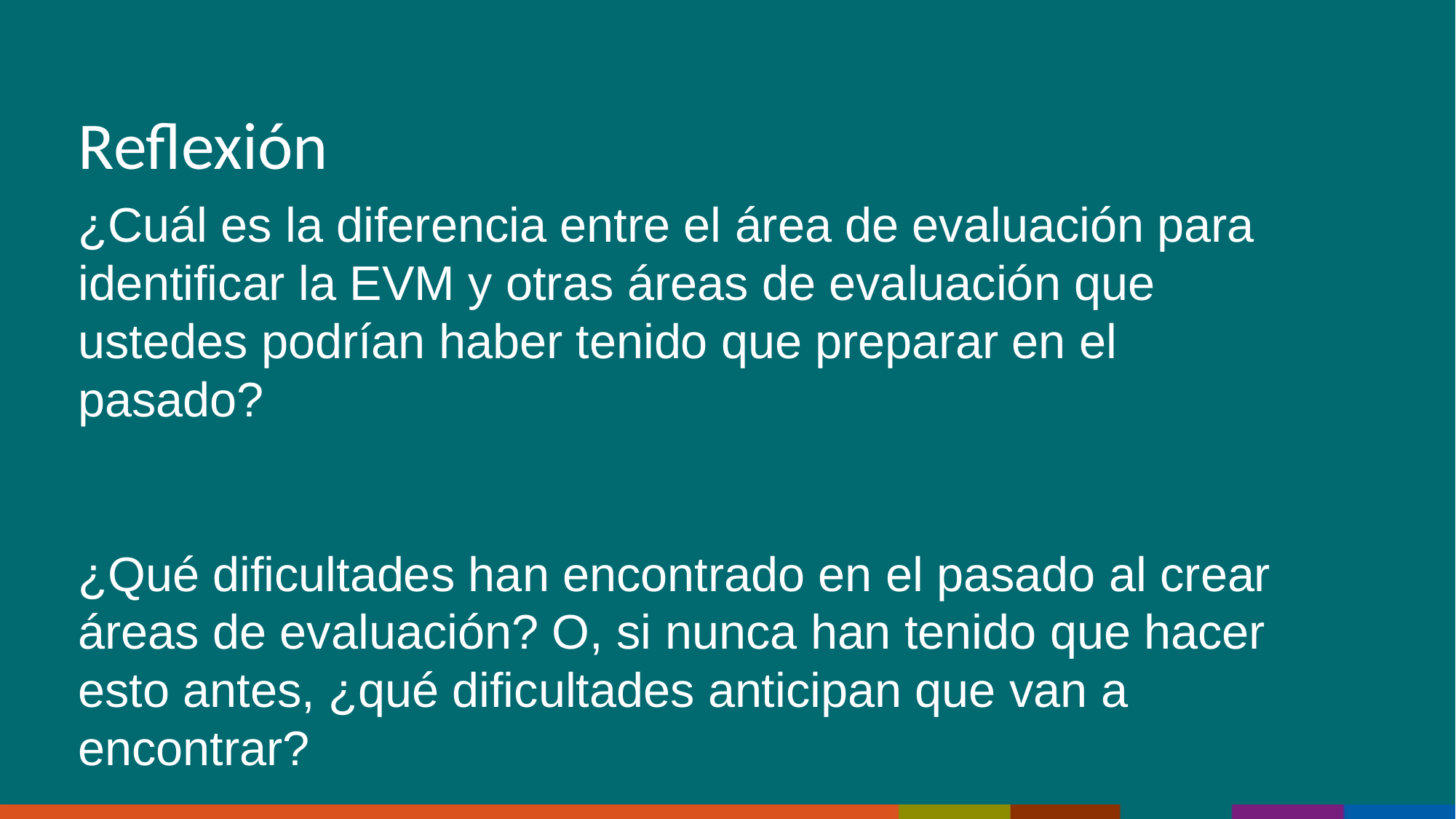

Reflexión
¿Cuál es la diferencia entre el área de evaluación para identificar la EVM y otras áreas de evaluación que ustedes podrían haber tenido que preparar en el pasado?

¿Qué dificultades han encontrado en el pasado al crear áreas de evaluación? O, si nunca han tenido que hacer esto antes, ¿qué dificultades anticipan que van a encontrar?